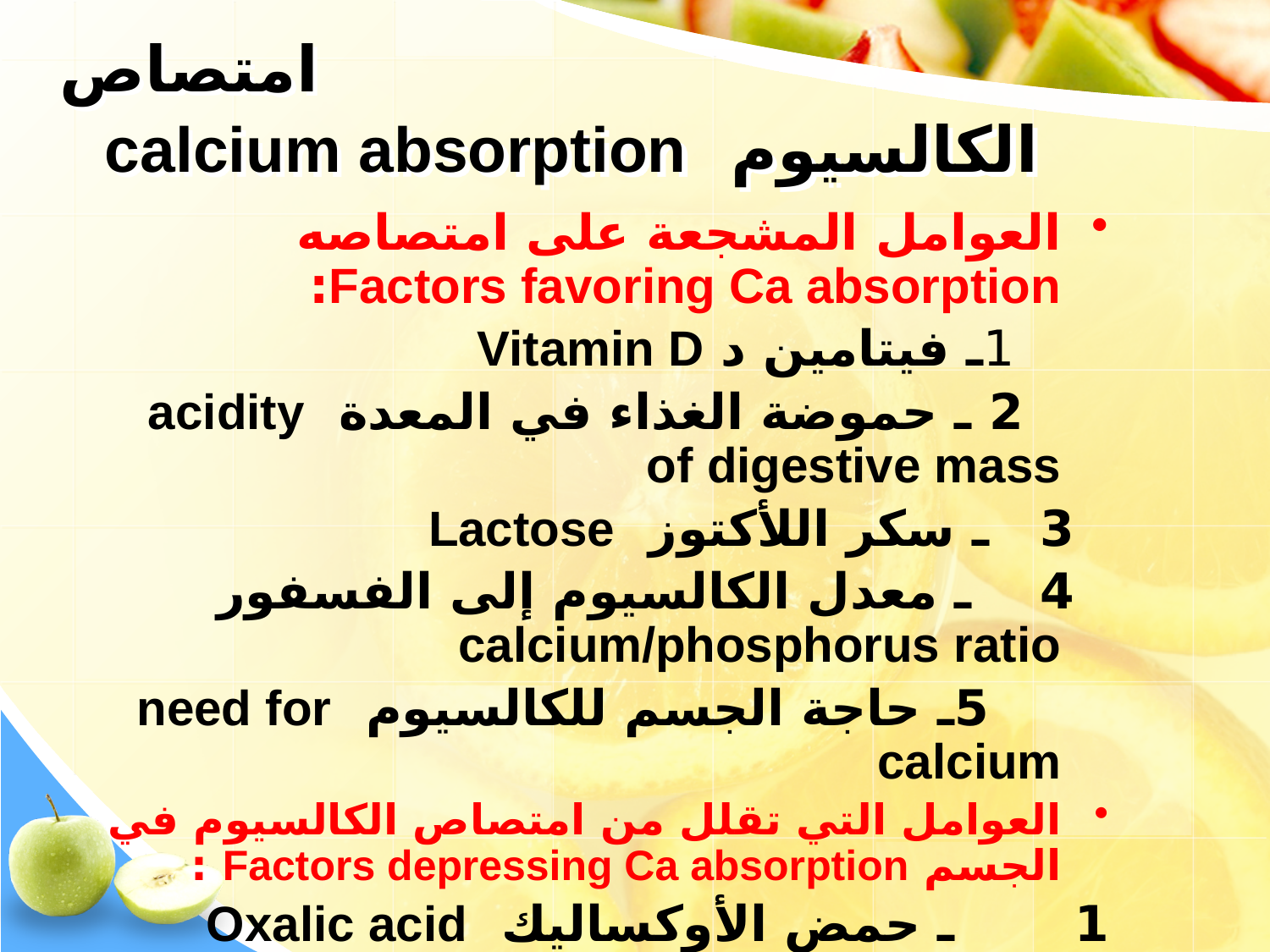

# امتصاص الكالسيوم  calcium absorption
العوامل المشجعة على امتصاصه  Factors favoring Ca absorption:
      1ـ فيتامين د Vitamin D
     2 ـ حموضة الغذاء في المعدة  acidity of digestive mass
  3   ـ سكر اللأكتوز  Lactose
  4    ـ معدل الكالسيوم إلى الفسفور  calcium/phosphorus ratio
       5ـ حاجة الجسم للكالسيوم  need for calcium
العوامل التي تقلل من امتصاص الكالسيوم في الجسم Factors depressing Ca absorption :
1       ـ حمض الأوكساليك  Oxalic acid
2      ـ حمض الفايتيك  Phytic acid
  3    ـ عوامل أخرى